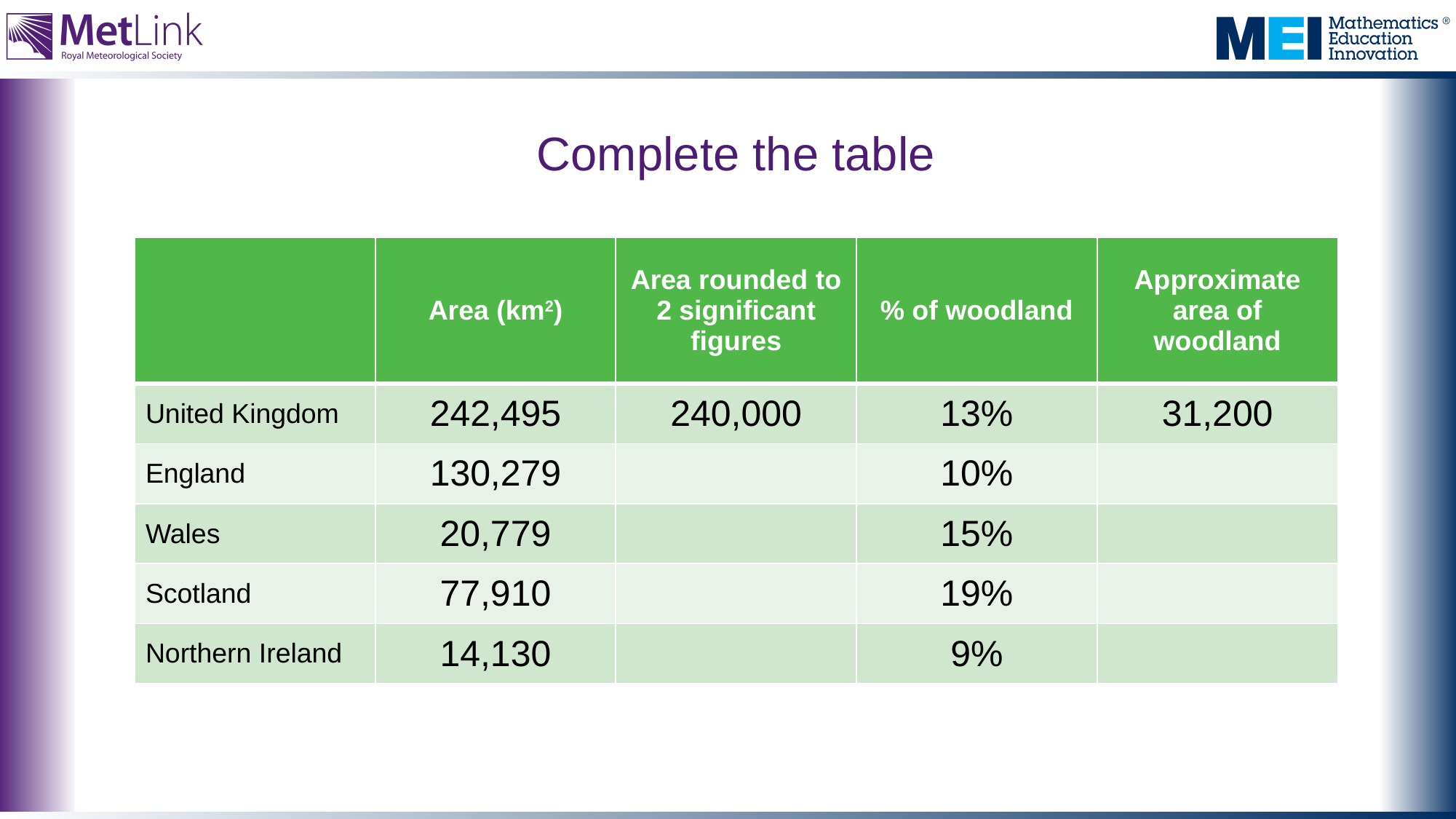

# Complete the table
|  | Area (km2) | Area rounded to 2 significant figures | % of woodland | Approximate area of woodland |
| --- | --- | --- | --- | --- |
| United Kingdom | 242,495 | 240,000 | 13% | 31,200 |
| England | 130,279 |  | 10% |  |
| Wales | 20,779 |  | 15% |  |
| Scotland | 77,910 |  | 19% |  |
| Northern Ireland | 14,130 |  | 9% |  |